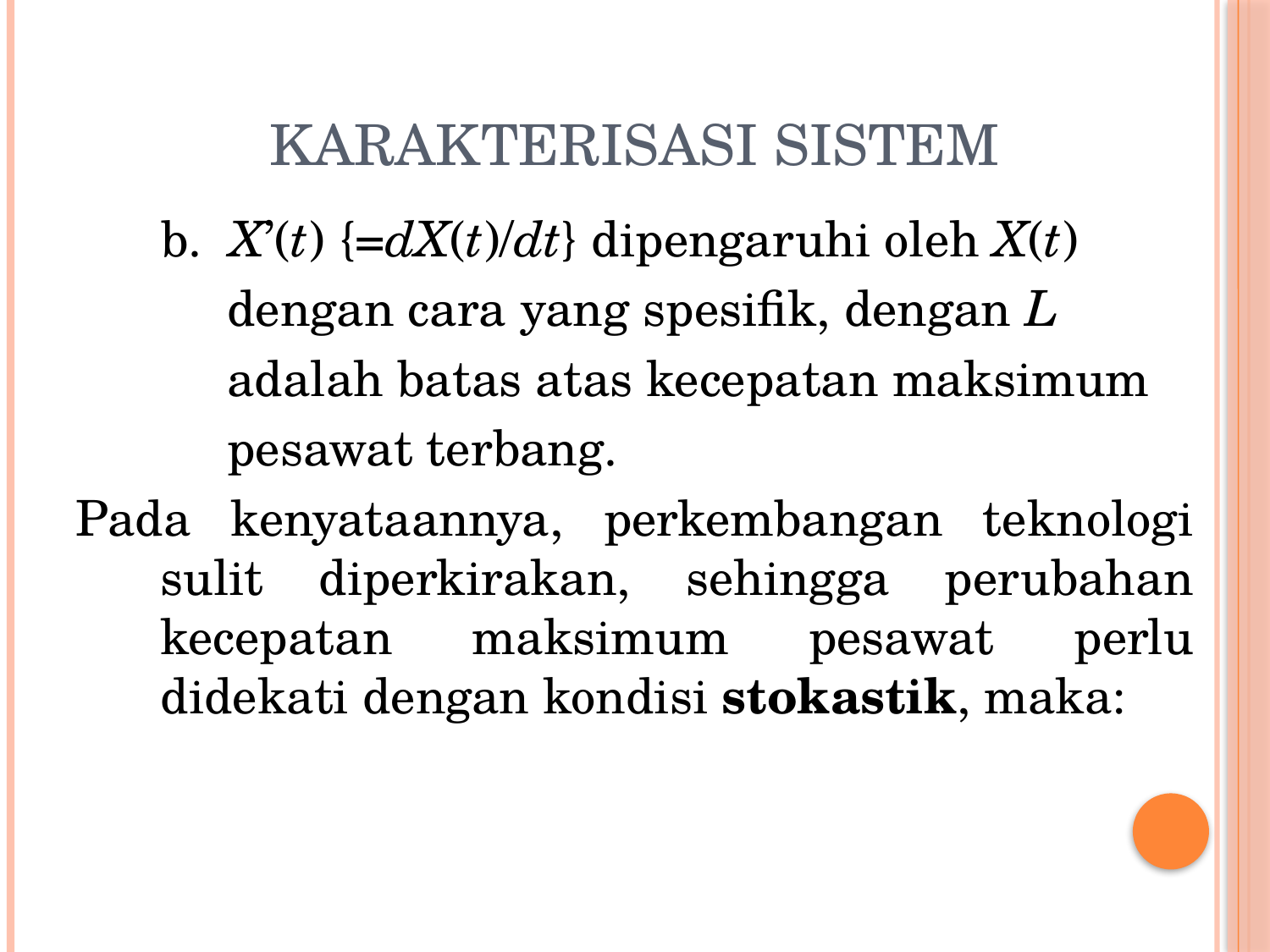

# Karakterisasi Sistem
      b.  X’(t) {=dX(t)/dt} dipengaruhi oleh X(t)
           dengan cara yang spesifik, dengan L
           adalah batas atas kecepatan maksimum
           pesawat terbang.
Pada kenyataannya, perkembangan teknologi sulit diperkirakan, sehingga perubahan kecepatan maksimum pesawat perlu didekati dengan kondisi stokastik, maka: